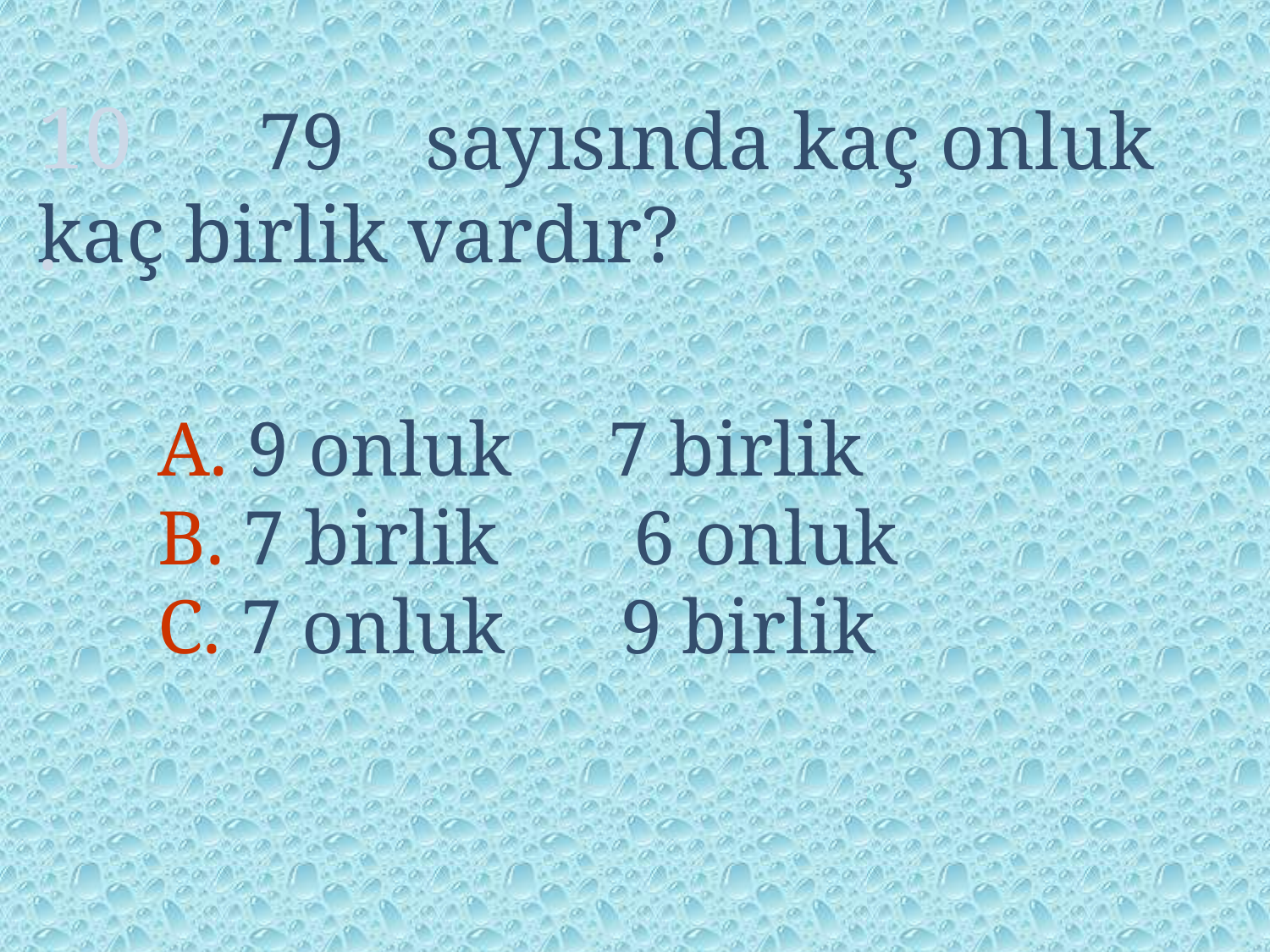

10.
           79    sayısında kaç onluk  kaç birlik vardır?
A. 9 onluk     7 birlik
B. 7 birlik       6 onluk
C. 7 onluk      9 birlik